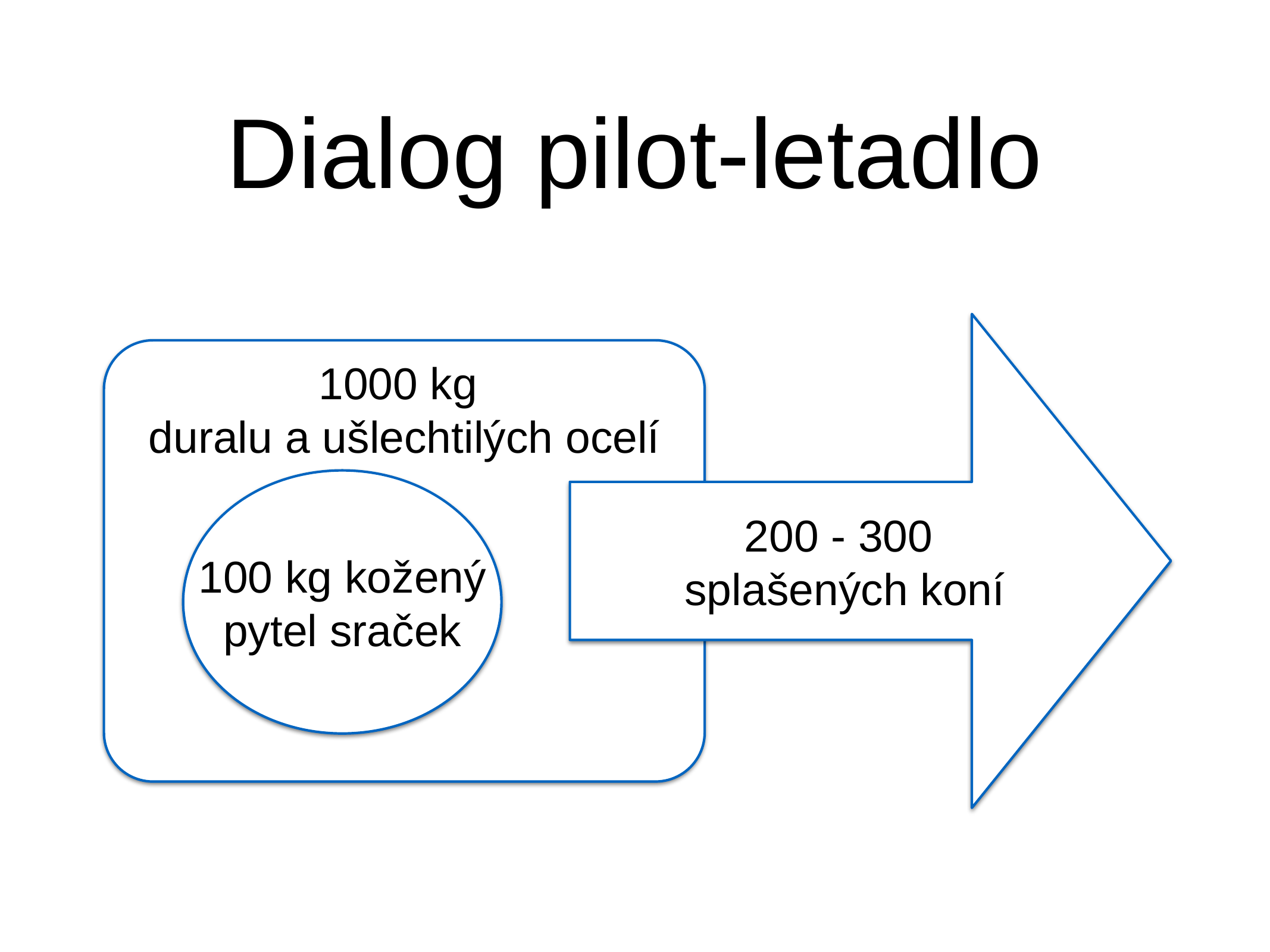

# Dialog pilot-letadlo
200 - 300
 splašených koní
1000 kg
duralu a ušlechtilých ocelí
100 kg kožený pytel sraček